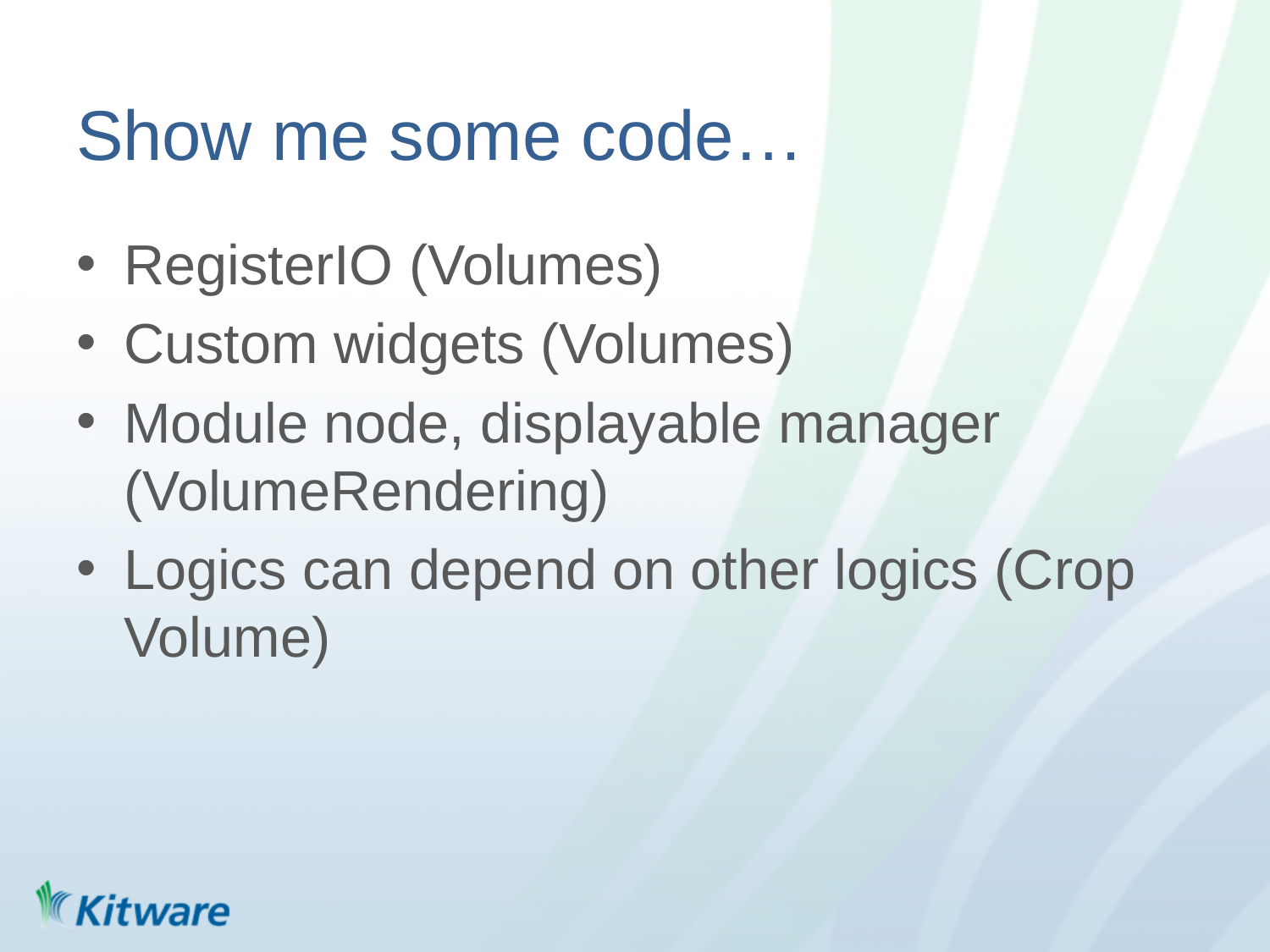

# Show me some code…
RegisterIO (Volumes)
Custom widgets (Volumes)
Module node, displayable manager (VolumeRendering)
Logics can depend on other logics (Crop
Volume)